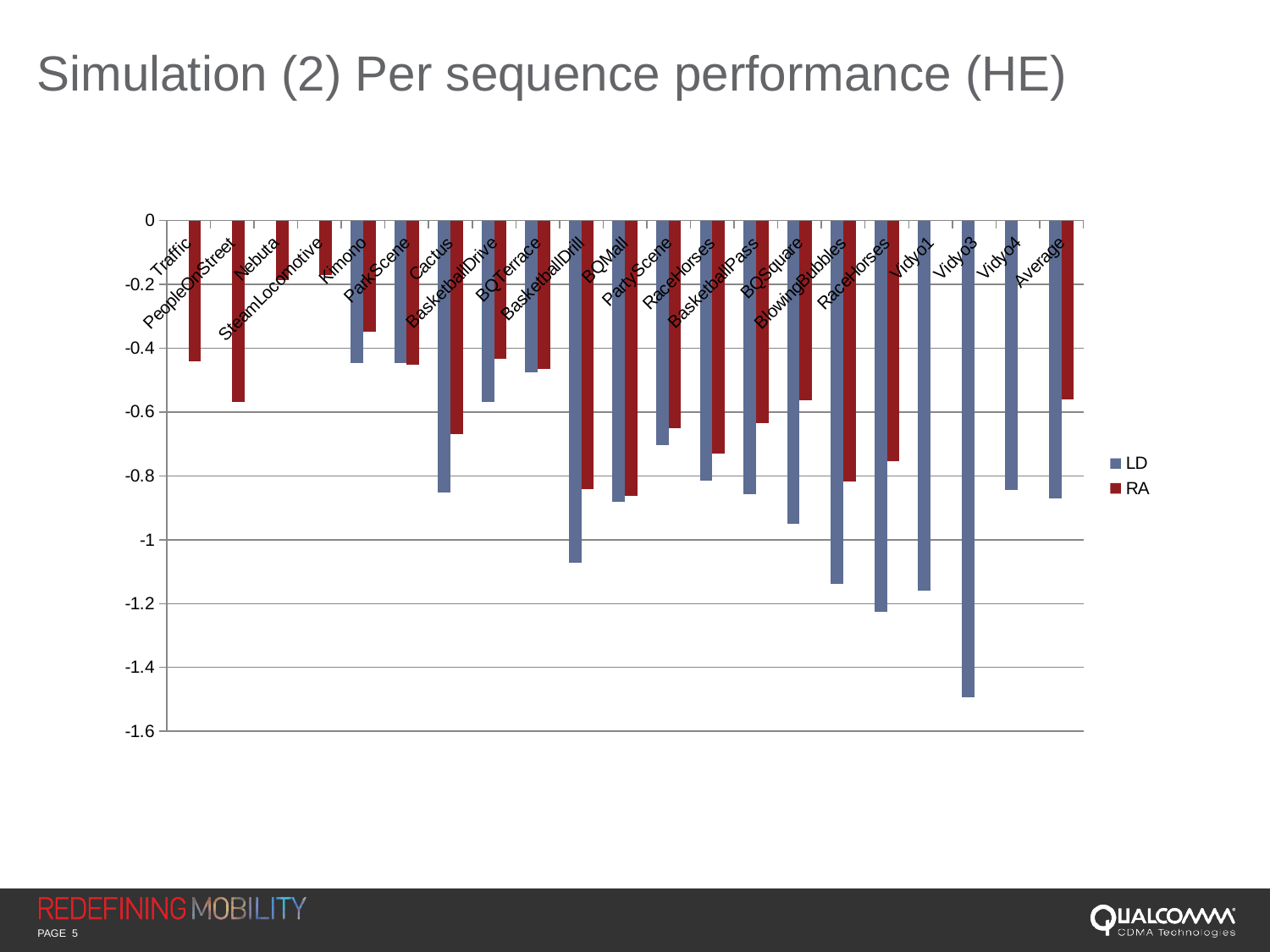

# Simulation (2) Per sequence performance (HE)

### Chart

| Category |  |  |
|---|---|---|
| Traffic | None | -0.439956565097577 |
| PeopleOnStreet | None | -0.5680014244586088 |
| Nebuta | None | -0.18588597898969716 |
| SteamLocomotive | None | -0.1696806314169353 |
| Kimono | -0.44707755890722745 | -0.34815874579026157 |
| ParkScene | -0.44543679091979554 | -0.4510863413312972 |
| Cactus | -0.8511733814608125 | -0.6679821941463546 |
| BasketballDrive | -0.5692943532197626 | -0.43278407695118715 |
| BQTerrace | -0.47487531821304185 | -0.46584817523548394 |
| BasketballDrill | -1.0731915182515595 | -0.8403687550234573 |
| BQMall | -0.8809843120187403 | -0.8614971884360555 |
| PartyScene | -0.7043822047686608 | -0.6510146434654088 |
| RaceHorses | -0.8157110204820461 | -0.7296031042286935 |
| BasketballPass | -0.8564002753467581 | -0.635920527843026 |
| BQSquare | -0.9489169066259405 | -0.5641911795052026 |
| BlowingBubbles | -1.1393776697961049 | -0.8182582211995416 |
| RaceHorses | -1.226091307735499 | -0.7532243797596205 |
| Vidyo1 | -1.1604986472565137 | None |
| Vidyo3 | -1.4926321357719656 | None |
| Vidyo4 | -0.8432826403204976 | None |
| Average | -0.8700000000000002 | -0.56 |